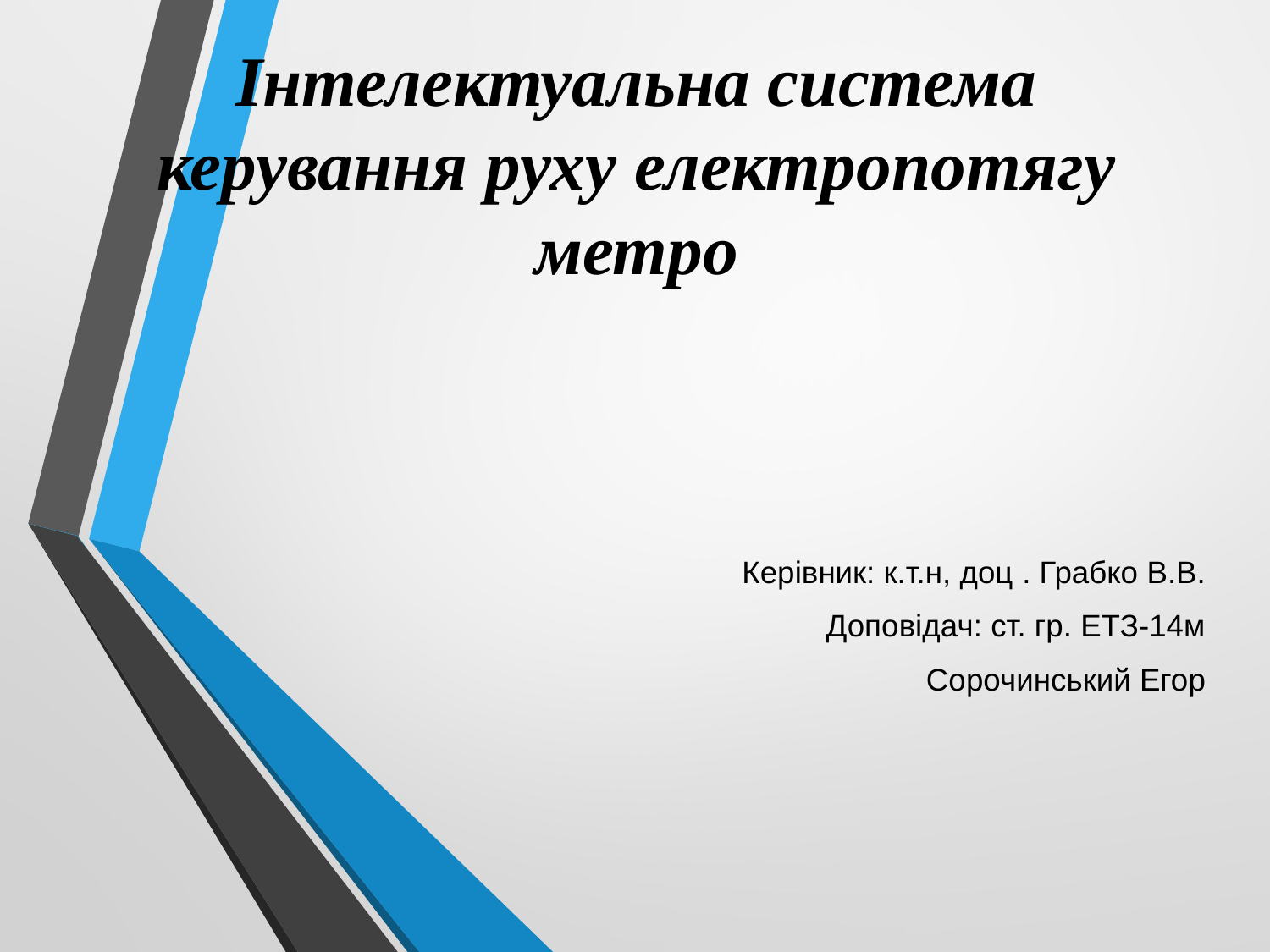

# Інтелектуальна система керування руху електропотягу метро
Керівник: к.т.н, доц . Грабко В.В.
Доповідач: ст. гр. ЕТЗ-14м
Сорочинський Егор